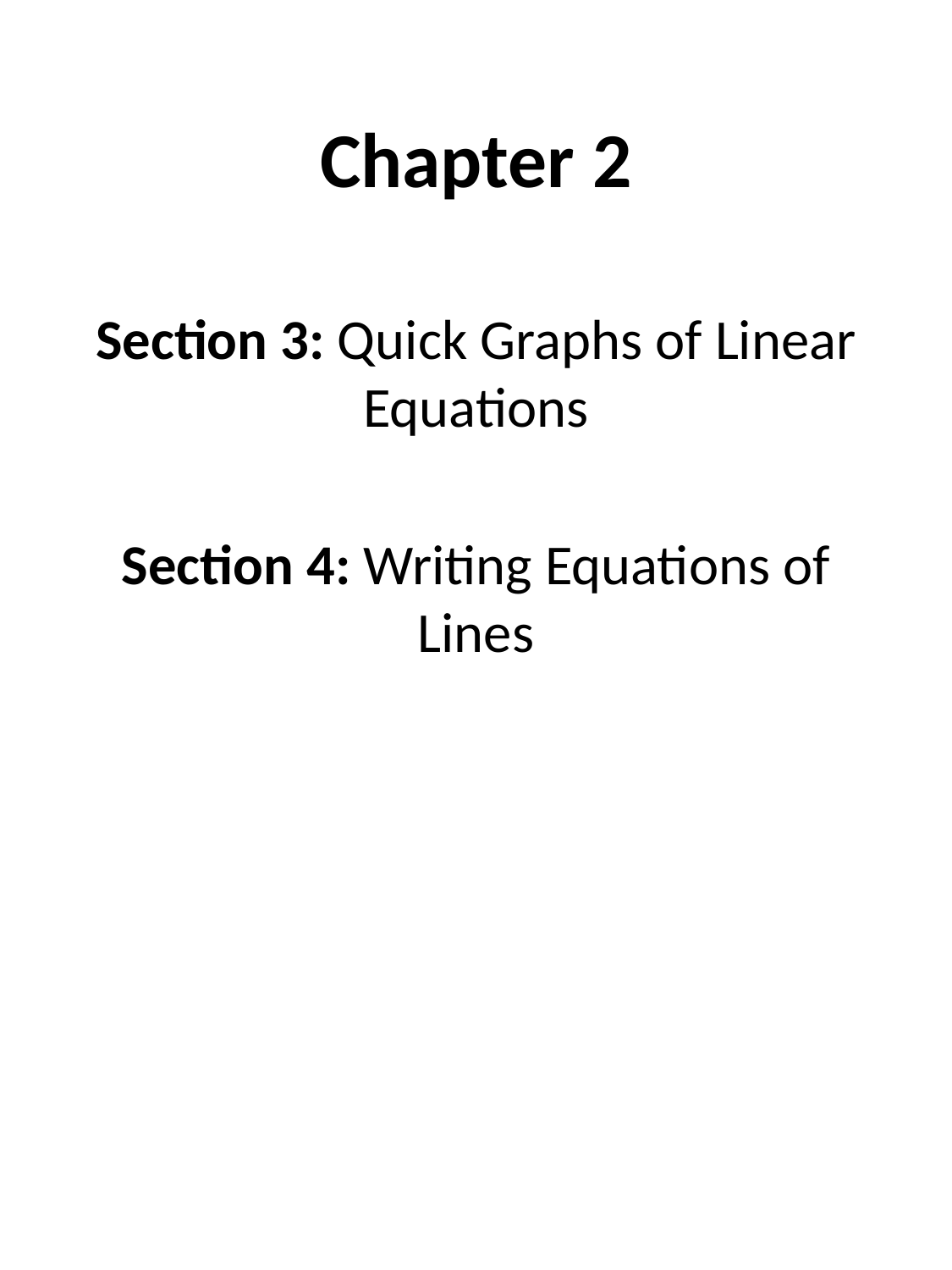

# Chapter 2
Section 3: Quick Graphs of Linear Equations

Section 4: Writing Equations of Lines